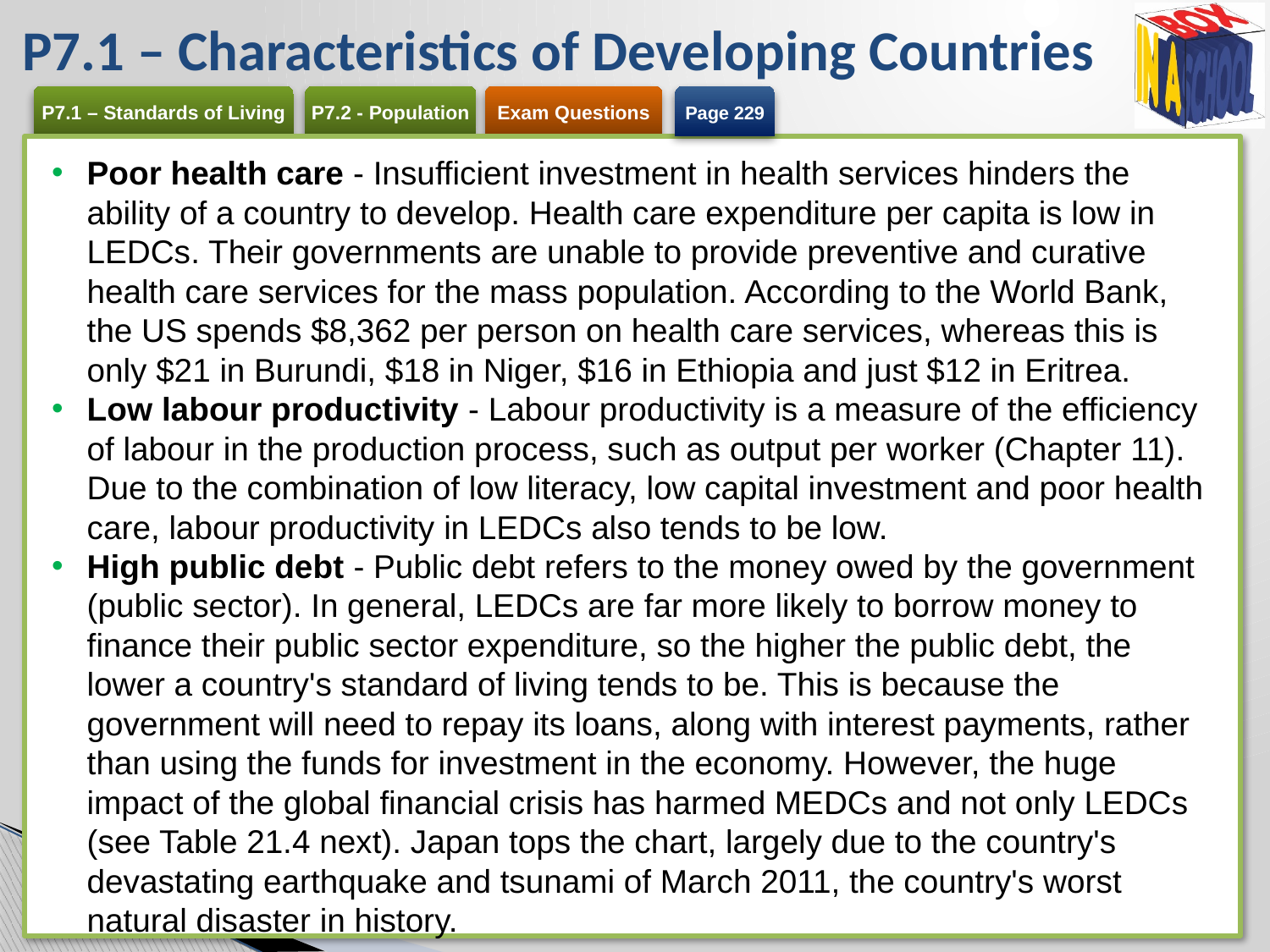

# P7.1 – Characteristics of Developing Countries
Page 229
Poor health care - Insufficient investment in health services hinders the ability of a country to develop. Health care expenditure per capita is low in LEDCs. Their governments are unable to provide preventive and curative health care services for the mass population. According to the World Bank, the US spends $8,362 per person on health care services, whereas this is only $21 in Burundi, $18 in Niger, $16 in Ethiopia and just $12 in Eritrea.
Low labour productivity - Labour productivity is a measure of the efficiency of labour in the production process, such as output per worker (Chapter 11). Due to the combination of low literacy, low capital investment and poor health care, labour productivity in LEDCs also tends to be low.
High public debt - Public debt refers to the money owed by the government (public sector). In general, LEDCs are far more likely to borrow money to finance their public sector expenditure, so the higher the public debt, the lower a country's standard of living tends to be. This is because the government will need to repay its loans, along with interest payments, rather than using the funds for investment in the economy. However, the huge impact of the global financial crisis has harmed MEDCs and not only LEDCs (see Table 21.4 next). Japan tops the chart, largely due to the country's devastating earthquake and tsunami of March 2011, the country's worst natural disaster in history.